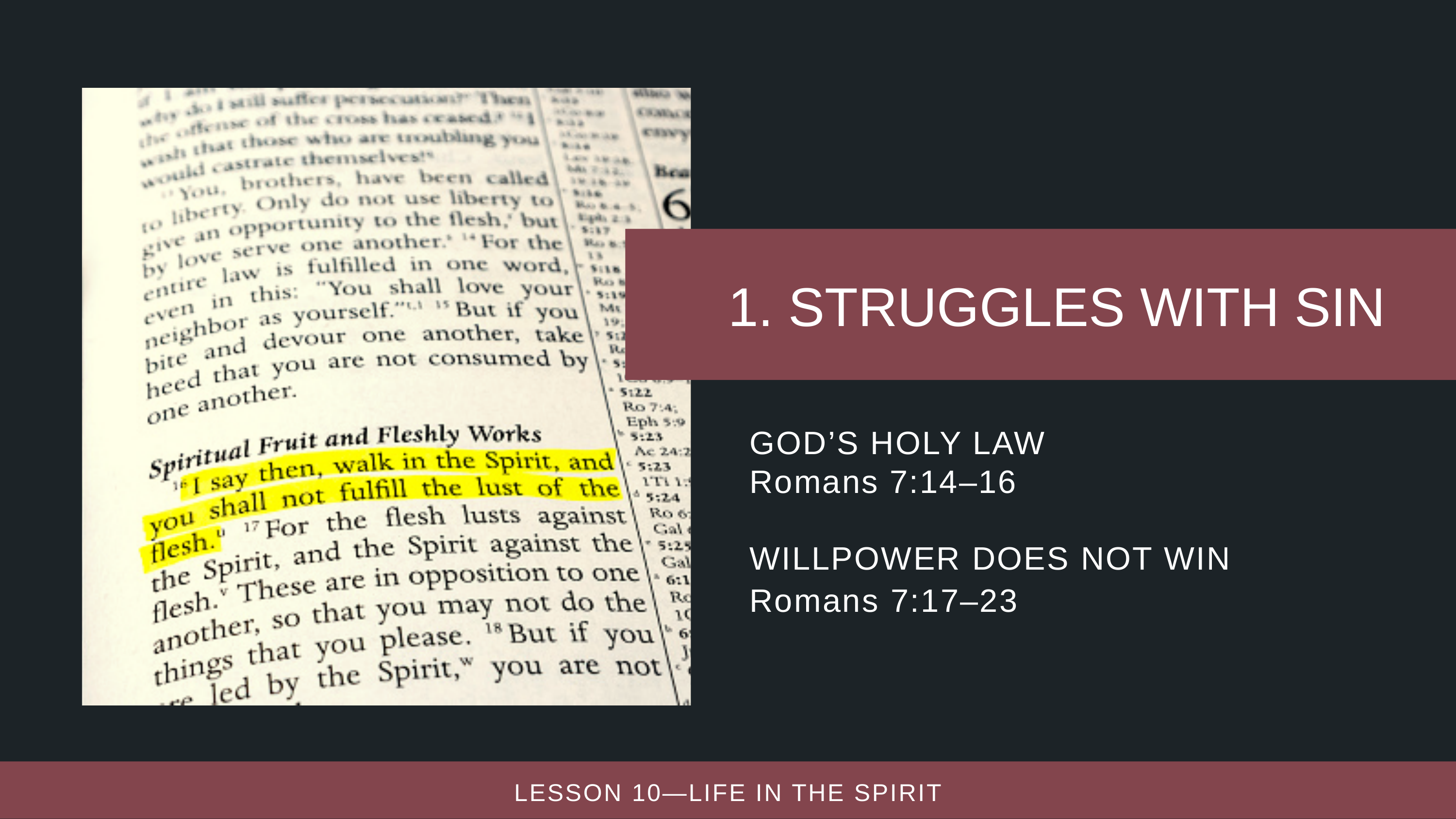

GOD’S HOLY LAW
Romans 7:14–16
WILLPOWER DOES NOT WIN
Romans 7:17–23